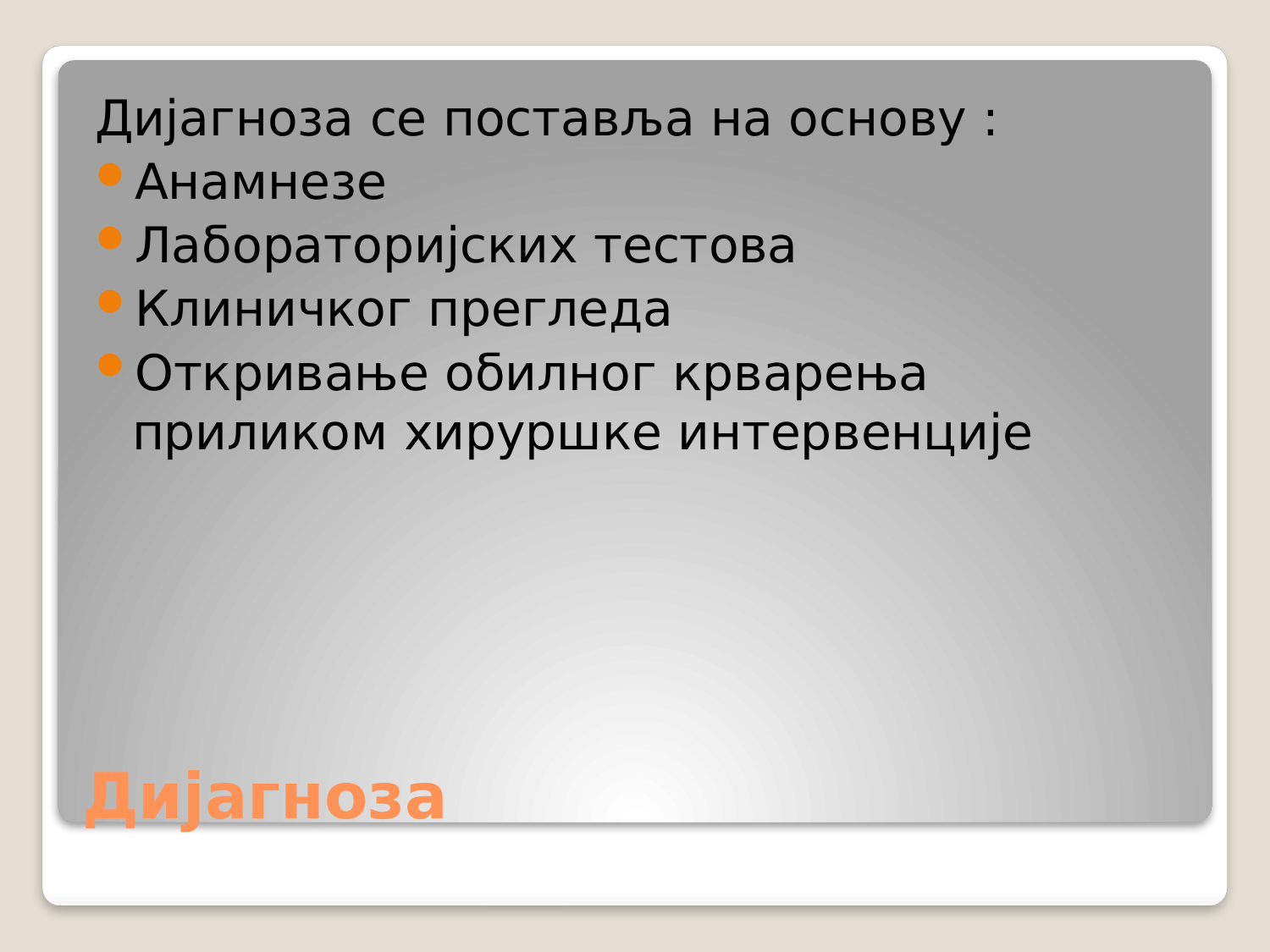

Дијагноза се поставља на основу :
Анамнезе
Лабораторијских тестова
Клиничког прегледа
Откривање обилног крварења приликом хируршке интервенције
# Дијагноза